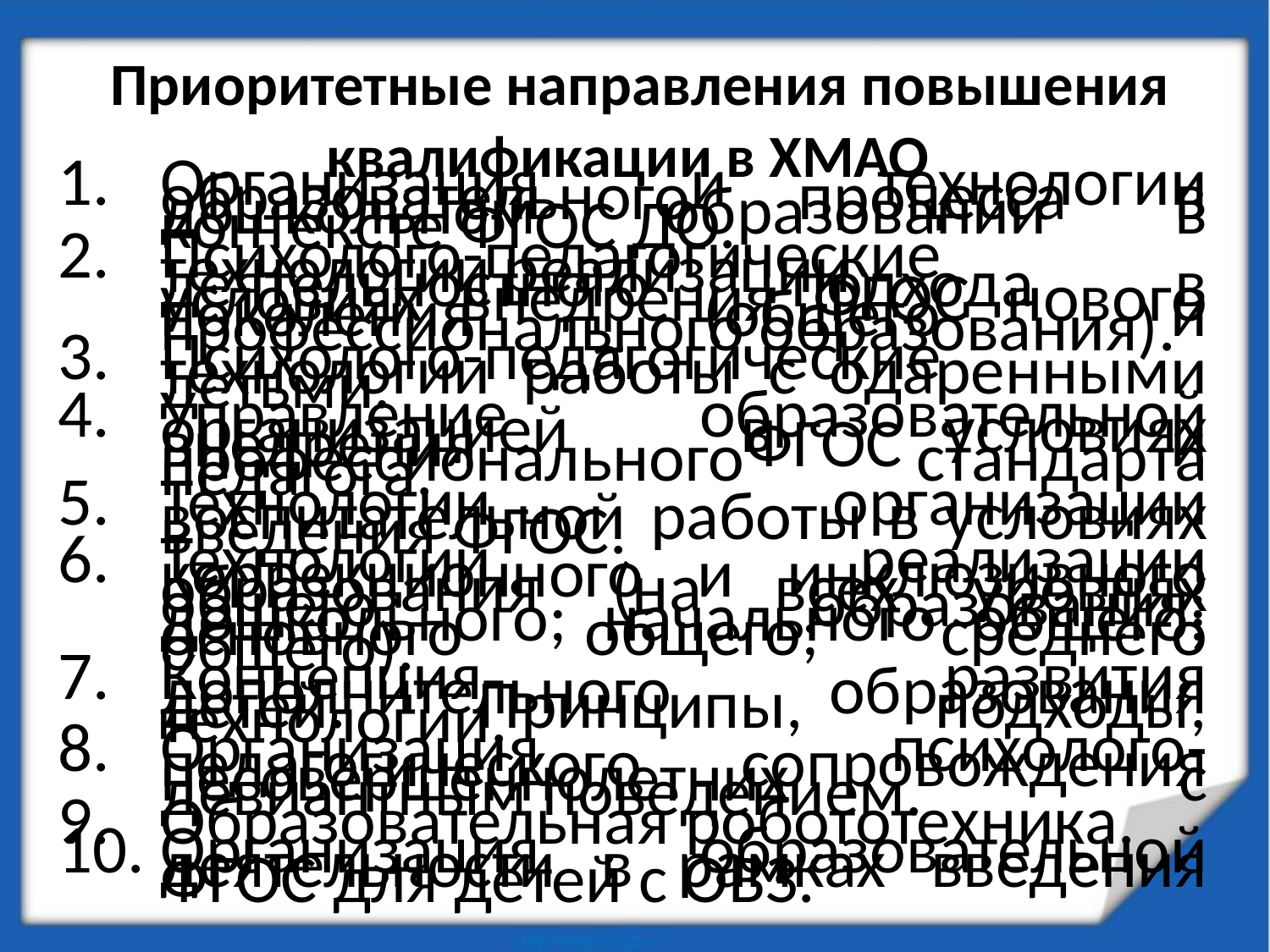

# Приоритетные направления повышения квалификации в ХМАО

Организация и технологии образовательного процесса в дошкольном образовании в контексте ФГОС ДО.
Психолого-педагогические	технологии	реализации деятельностного подхода в условиях внедрения ФГОС нового поколения (общего и профессионального образования).
Психолого-педагогические технологии работы с одаренными детьми.
Управление образовательной организацией в условиях внедрения ФГОС и профессионального стандарта педагога.
Технологии организации воспитательной работы в условиях введения ФГОС.
Технологии реализации коррекционного и инклюзивного образования (на всех уровнях общего образования: дошкольного; начального общего; основного общего; среднего общего).
Концепция развития дополнительного образования детей. Принципы, подходы, технологии.
Организация психолого-педагогического сопровождения несовершеннолетних с девиантным поведением.
Образовательная робототехника.
Организация образовательной деятельности в рамках введения ФГОС для детей с ОВЗ.